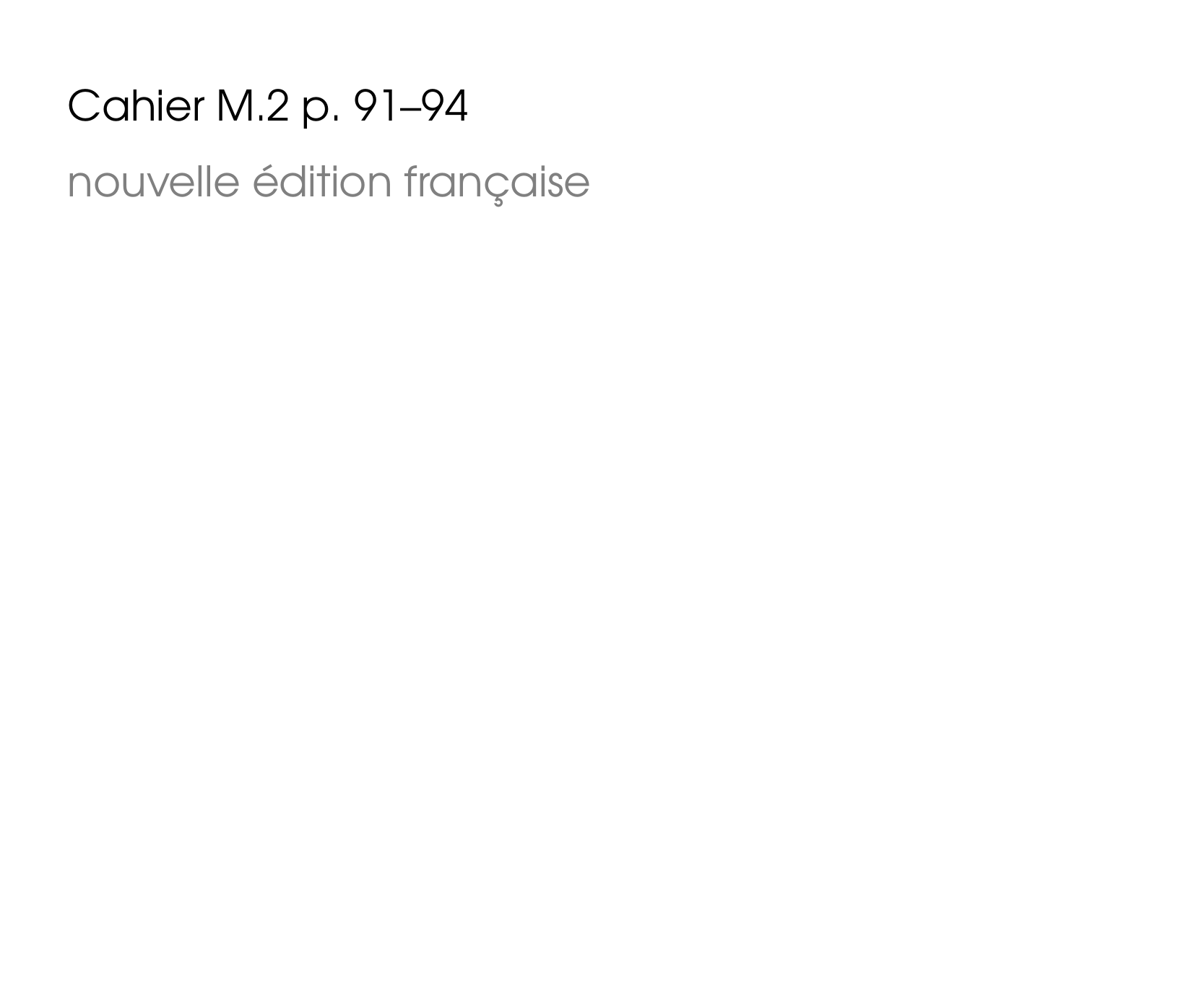

Cahier M.2 p. 91–94
nouvelle édition française